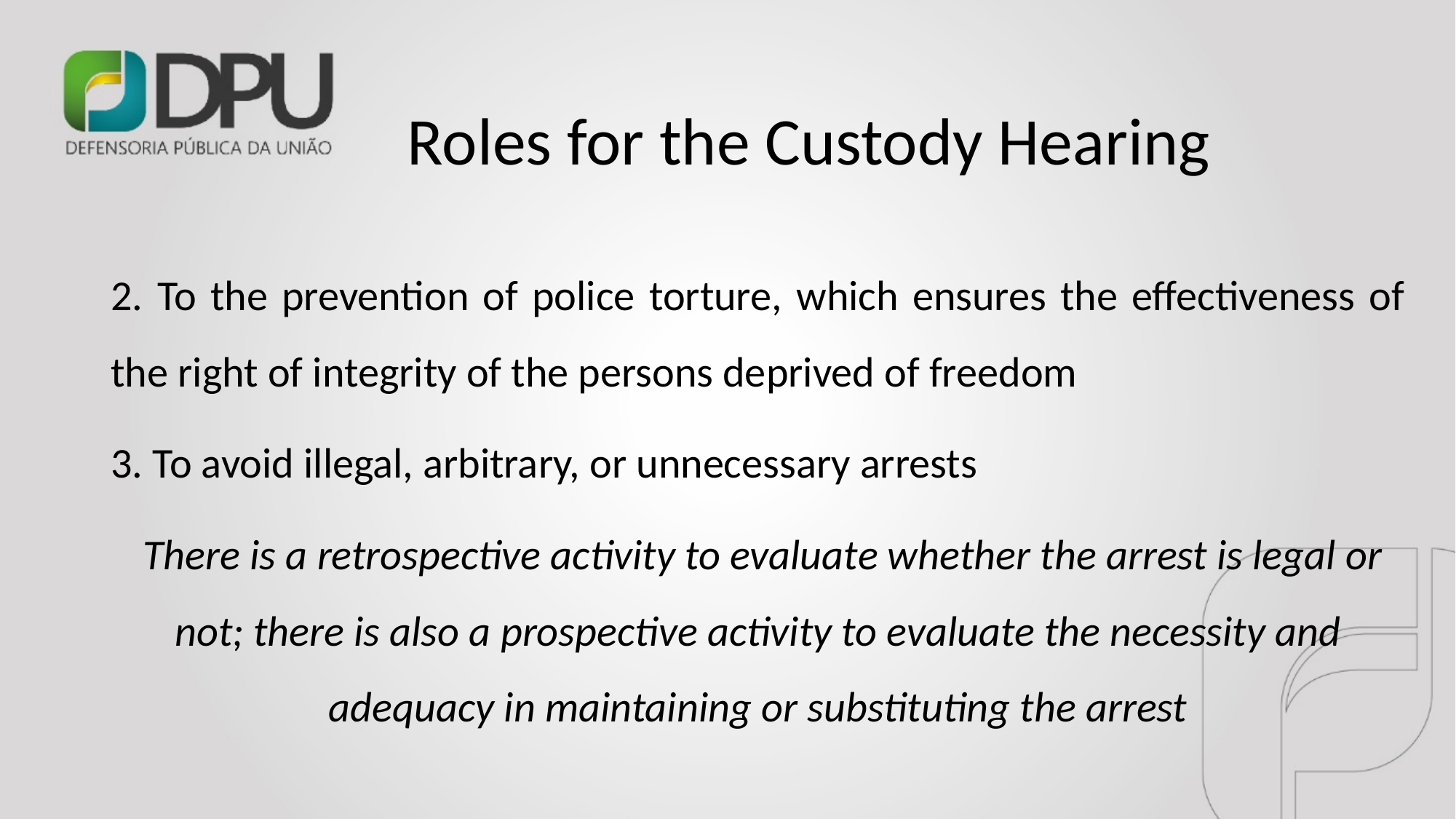

# Roles for the Custody Hearing
2. To the prevention of police torture, which ensures the effectiveness of the right of integrity of the persons deprived of freedom
3. To avoid illegal, arbitrary, or unnecessary arrests
 There is a retrospective activity to evaluate whether the arrest is legal or not; there is also a prospective activity to evaluate the necessity and adequacy in maintaining or substituting the arrest